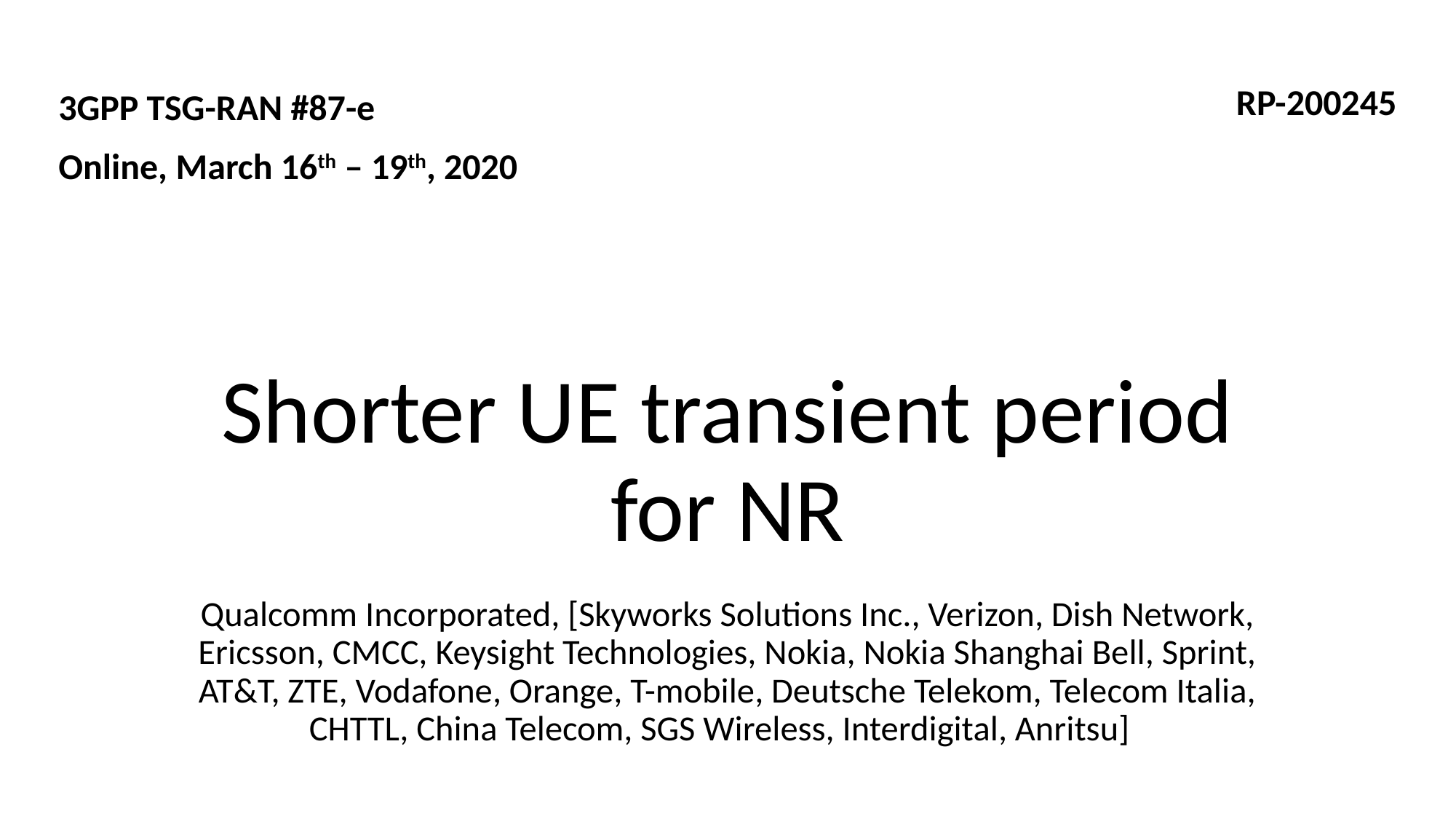

3GPP TSG-RAN #87-e
Online, March 16th ‒ 19th, 2020
RP-200245
# Shorter UE transient period for NR
Qualcomm Incorporated, [Skyworks Solutions Inc., Verizon, Dish Network, Ericsson, CMCC, Keysight Technologies, Nokia, Nokia Shanghai Bell, Sprint, AT&T, ZTE, Vodafone, Orange, T-mobile, Deutsche Telekom, Telecom Italia, CHTTL, China Telecom, SGS Wireless, Interdigital, Anritsu]